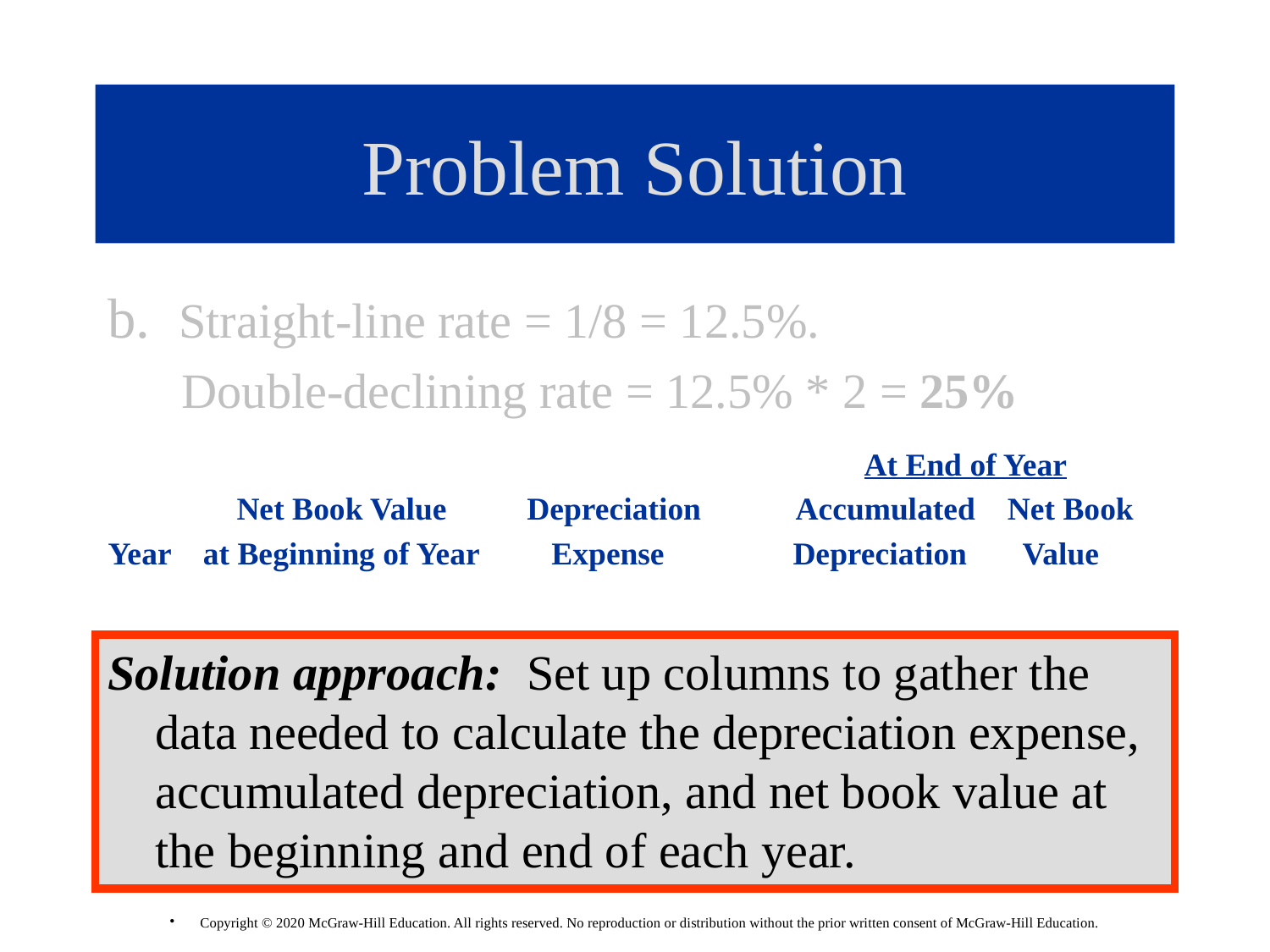

# Problem Solution
b.  Straight-line rate = 1/8 = 12.5%.
      Double-declining rate = 12.5% * 2 = 25%

                                                                                              At End of Year
                Net Book Value          Depreciation            Accumulated    Net Book
Year    at Beginning of Year         Expense                Depreciation       Value

Solution approach:  Set up columns to gather the data needed to calculate the depreciation expense, accumulated depreciation, and net book value at the beginning and end of each year.